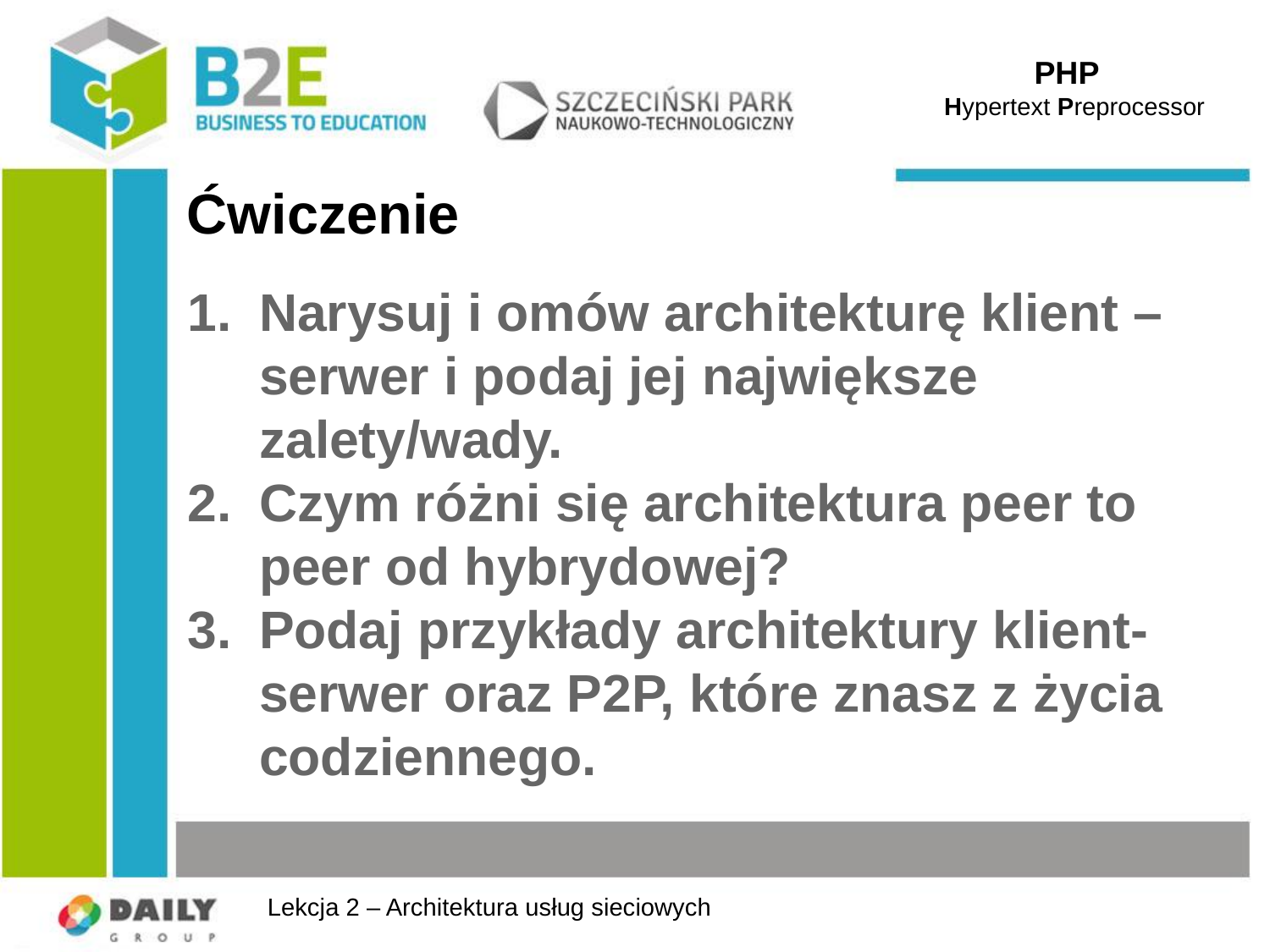

PHP
 Hypertext Preprocessor
# Ćwiczenie
Narysuj i omów architekturę klient – serwer i podaj jej największe zalety/wady.
Czym różni się architektura peer to peer od hybrydowej?
Podaj przykłady architektury klient-serwer oraz P2P, które znasz z życia codziennego.

Lekcja 2 – Architektura usług sieciowych